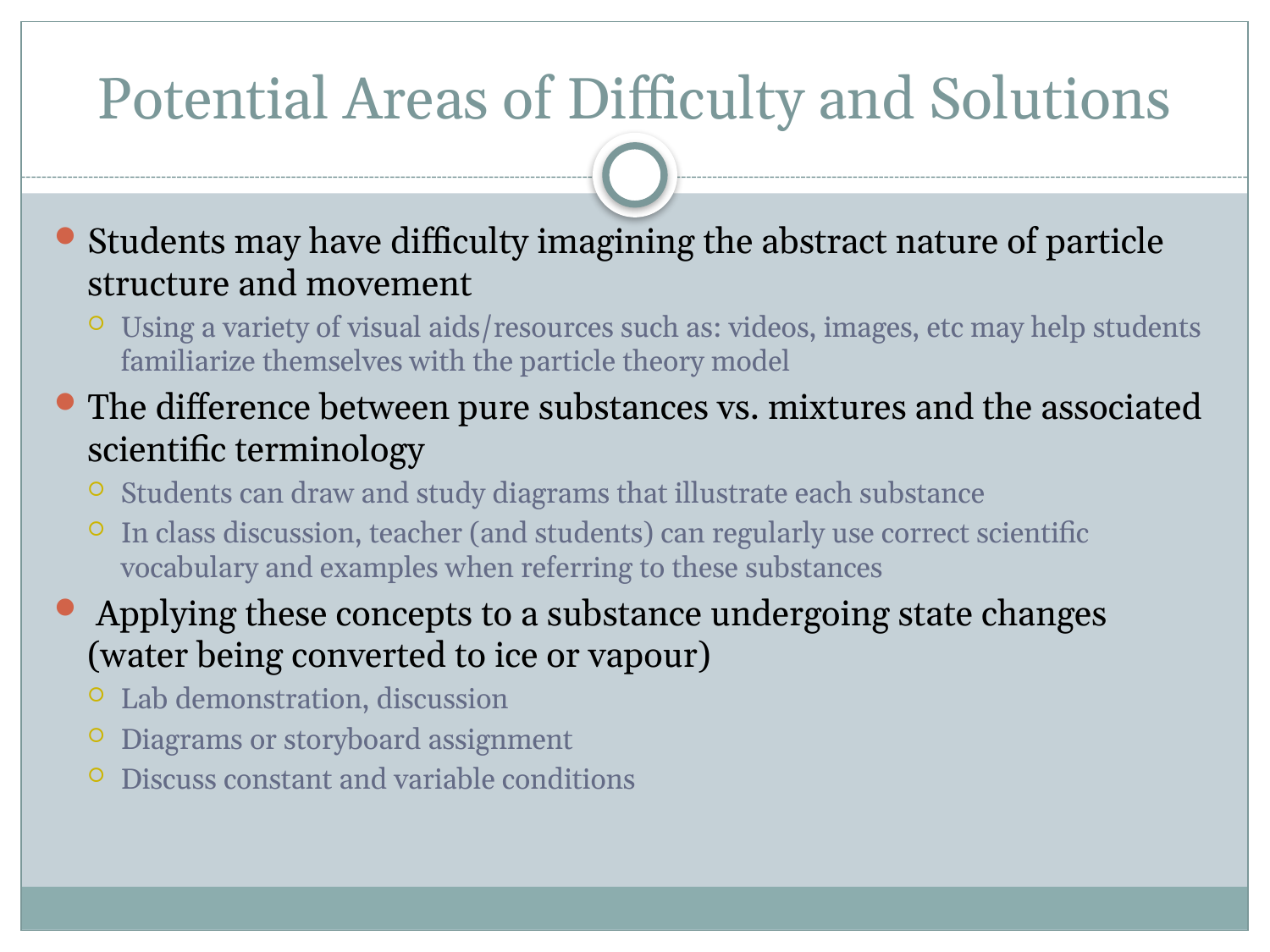

# Potential Areas of Difficulty and Solutions
Students may have difficulty imagining the abstract nature of particle structure and movement
Using a variety of visual aids/resources such as: videos, images, etc may help students familiarize themselves with the particle theory model
The difference between pure substances vs. mixtures and the associated scientific terminology
Students can draw and study diagrams that illustrate each substance
In class discussion, teacher (and students) can regularly use correct scientific vocabulary and examples when referring to these substances
 Applying these concepts to a substance undergoing state changes (water being converted to ice or vapour)
Lab demonstration, discussion
Diagrams or storyboard assignment
Discuss constant and variable conditions